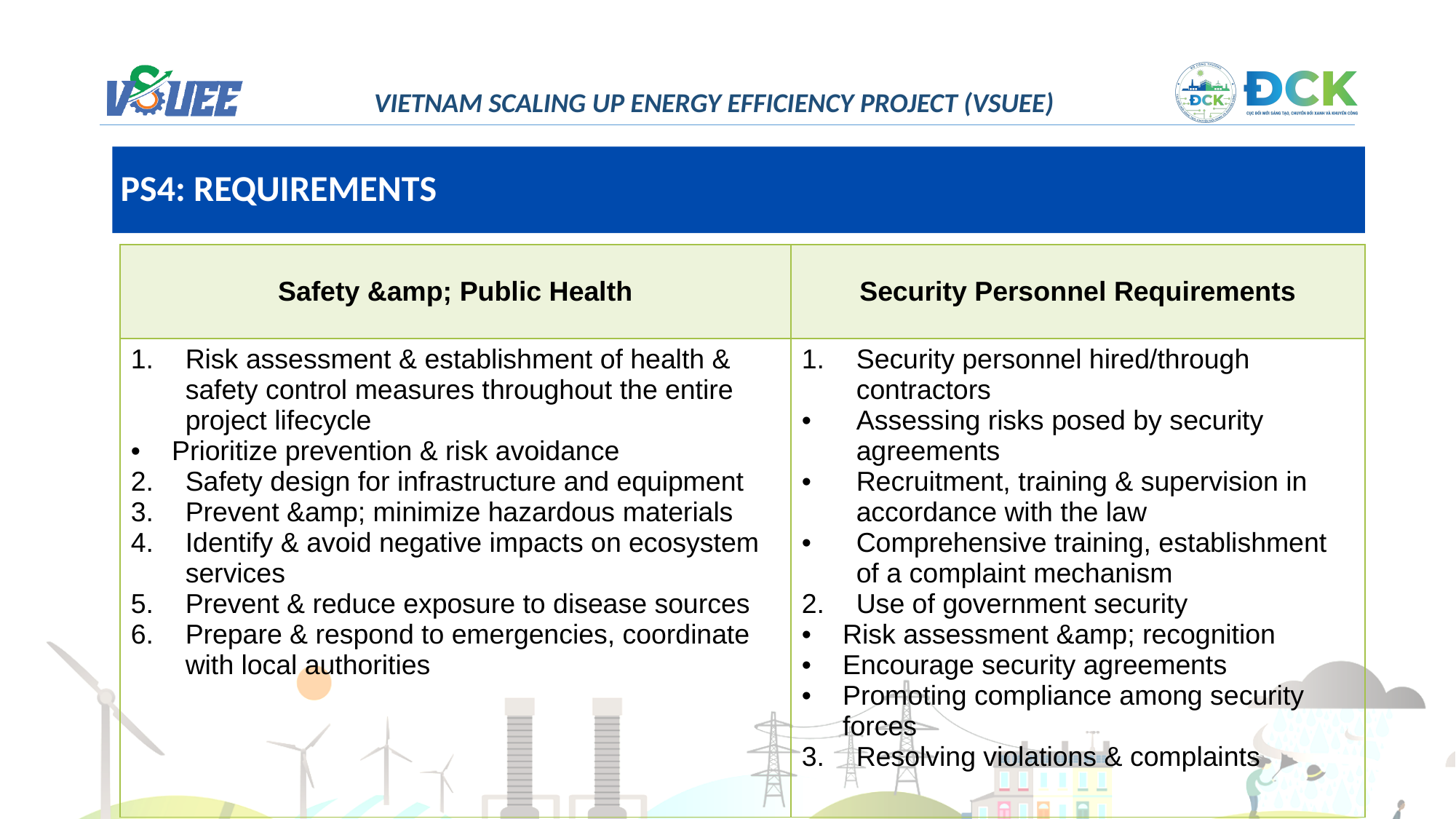

PS4: REQUIREMENTS
| Safety &amp; Public Health | Security Personnel Requirements |
| --- | --- |
| Risk assessment & establishment of health & safety control measures throughout the entire project lifecycle Prioritize prevention & risk avoidance Safety design for infrastructure and equipment Prevent &amp; minimize hazardous materials Identify & avoid negative impacts on ecosystem services Prevent & reduce exposure to disease sources Prepare & respond to emergencies, coordinate with local authorities | Security personnel hired/through contractors Assessing risks posed by security agreements Recruitment, training & supervision in accordance with the law Comprehensive training, establishment of a complaint mechanism Use of government security Risk assessment &amp; recognition Encourage security agreements Promoting compliance among security forces Resolving violations & complaints |